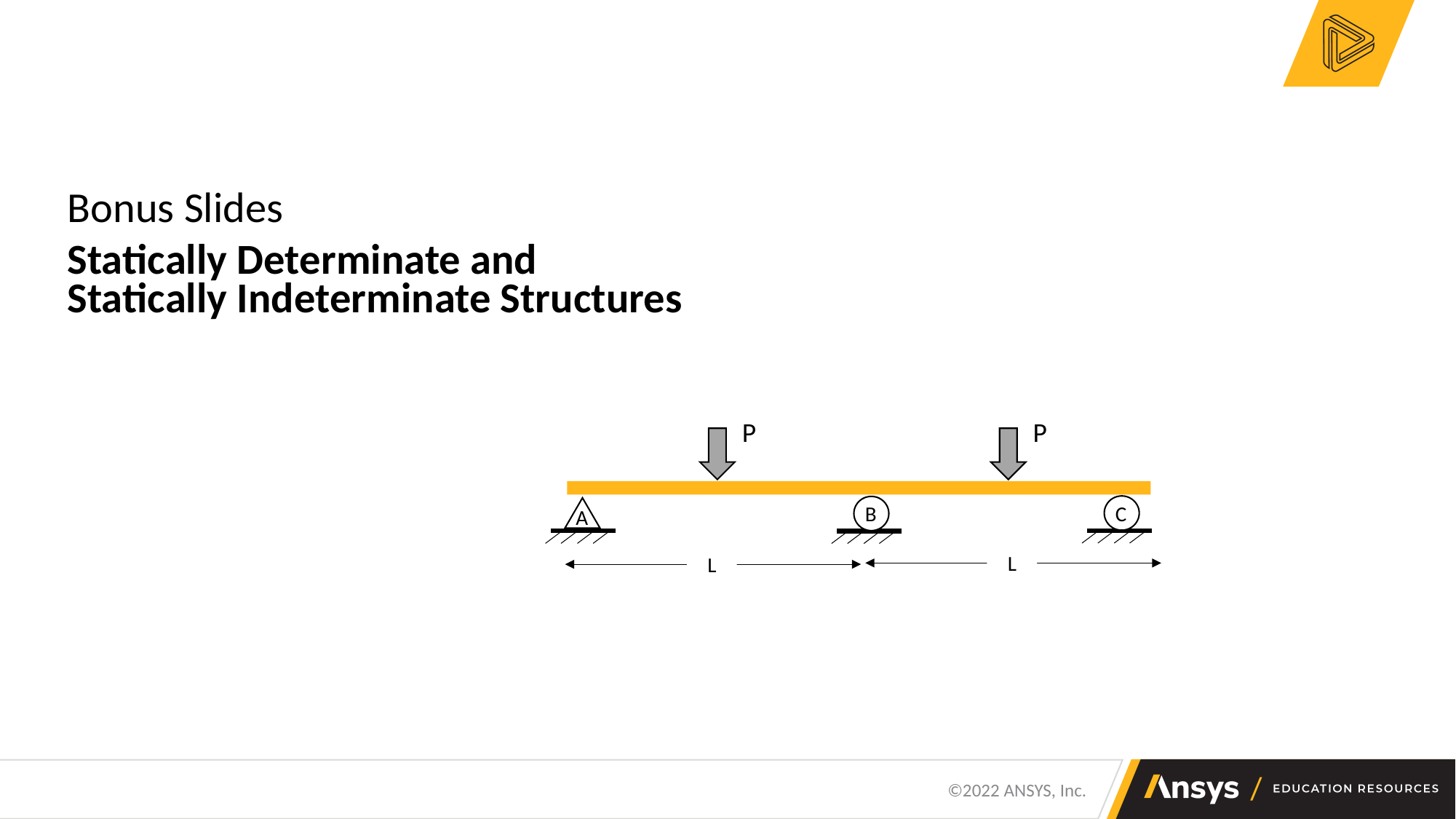

Bonus Slides
Statically Determinate and Statically Indeterminate Structures
P
P

C
B

A
L
L